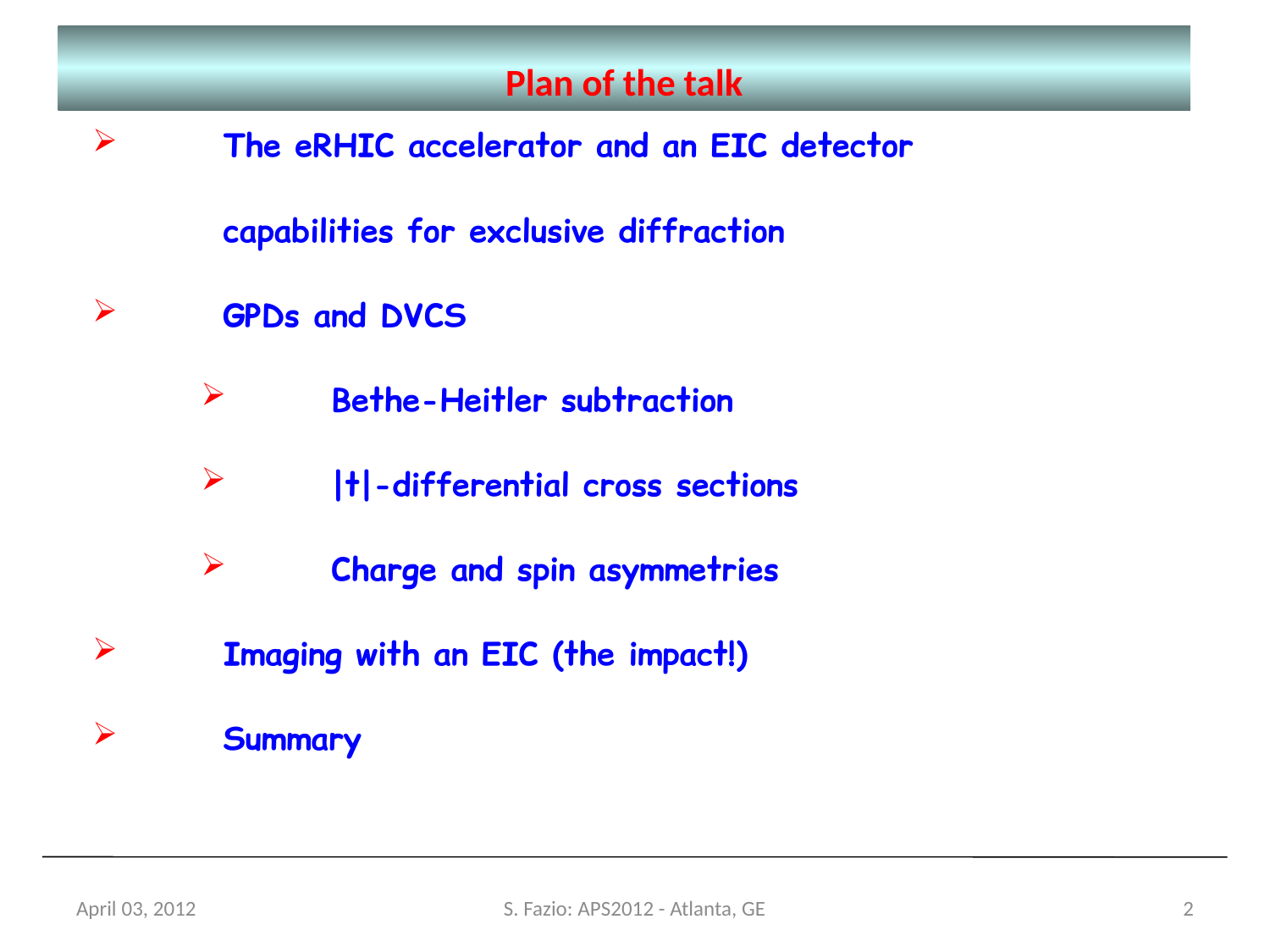

Plan of the talk
The eRHIC accelerator and an EIC detector capabilities for exclusive diffraction
GPDs and DVCS
Bethe-Heitler subtraction
|t|-differential cross sections
Charge and spin asymmetries
Imaging with an EIC (the impact!)
Summary

April 03, 2012
S. Fazio: APS2012 - Atlanta, GE
2